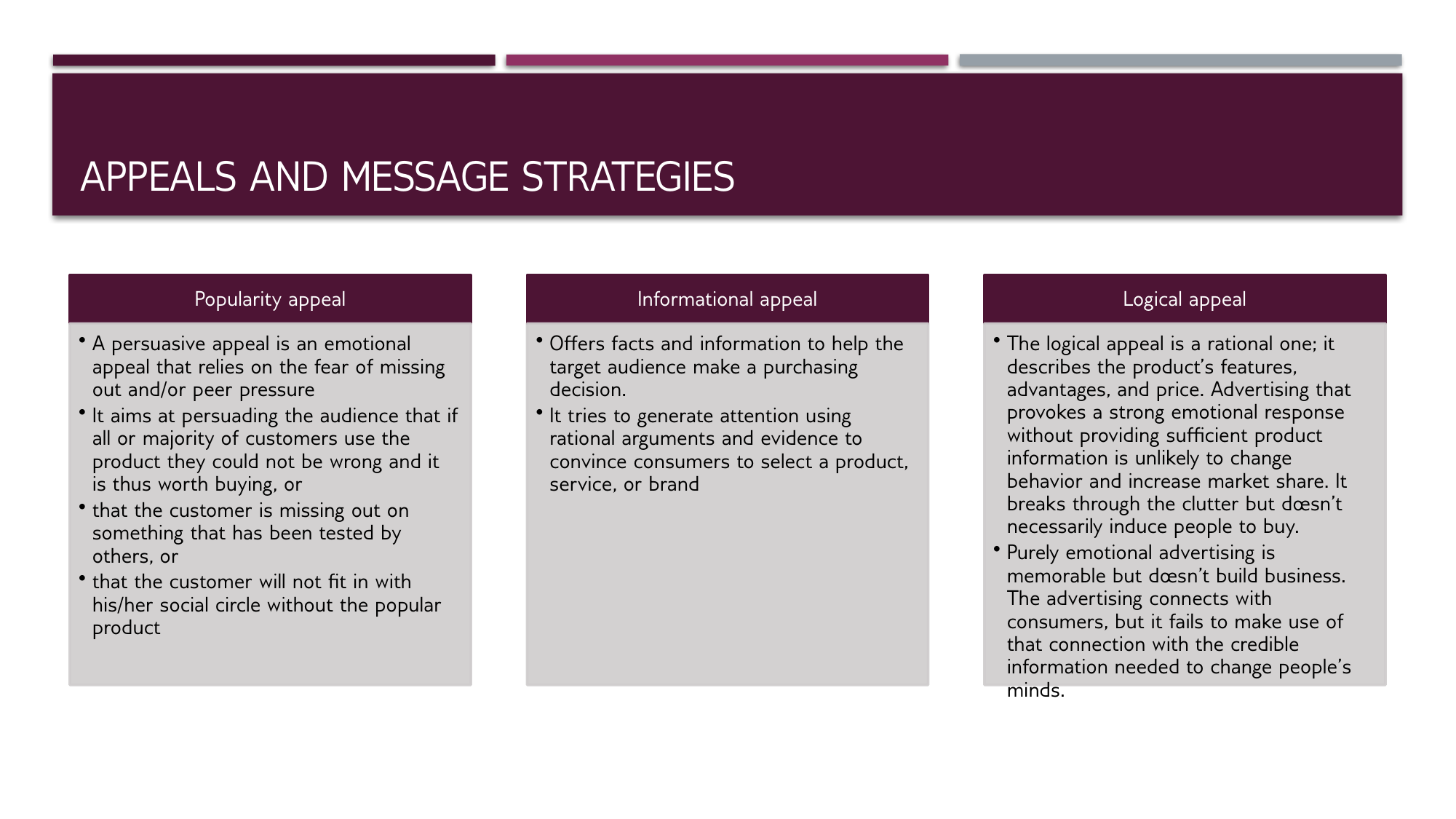

# Appeals and message strategies
Popularity appeal
A persuasive appeal is an emotional appeal that relies on the fear of missing out and/or peer pressure
It aims at persuading the audience that if all or majority of customers use the product they could not be wrong and it is thus worth buying, or
that the customer is missing out on something that has been tested by others, or
that the customer will not fit in with his/her social circle without the popular product
Informational appeal
Offers facts and information to help the target audience make a purchasing decision.
It tries to generate attention using rational arguments and evidence to convince consumers to select a product, service, or brand
Logical appeal
The logical appeal is a rational one; it describes the product’s features, advantages, and price. Advertising that provokes a strong emotional response without providing sufficient product information is unlikely to change behavior and increase market share. It breaks through the clutter but doesn’t necessarily induce people to buy.
Purely emotional advertising is memorable but doesn’t build business. The advertising connects with consumers, but it fails to make use of that connection with the credible information needed to change people’s minds.